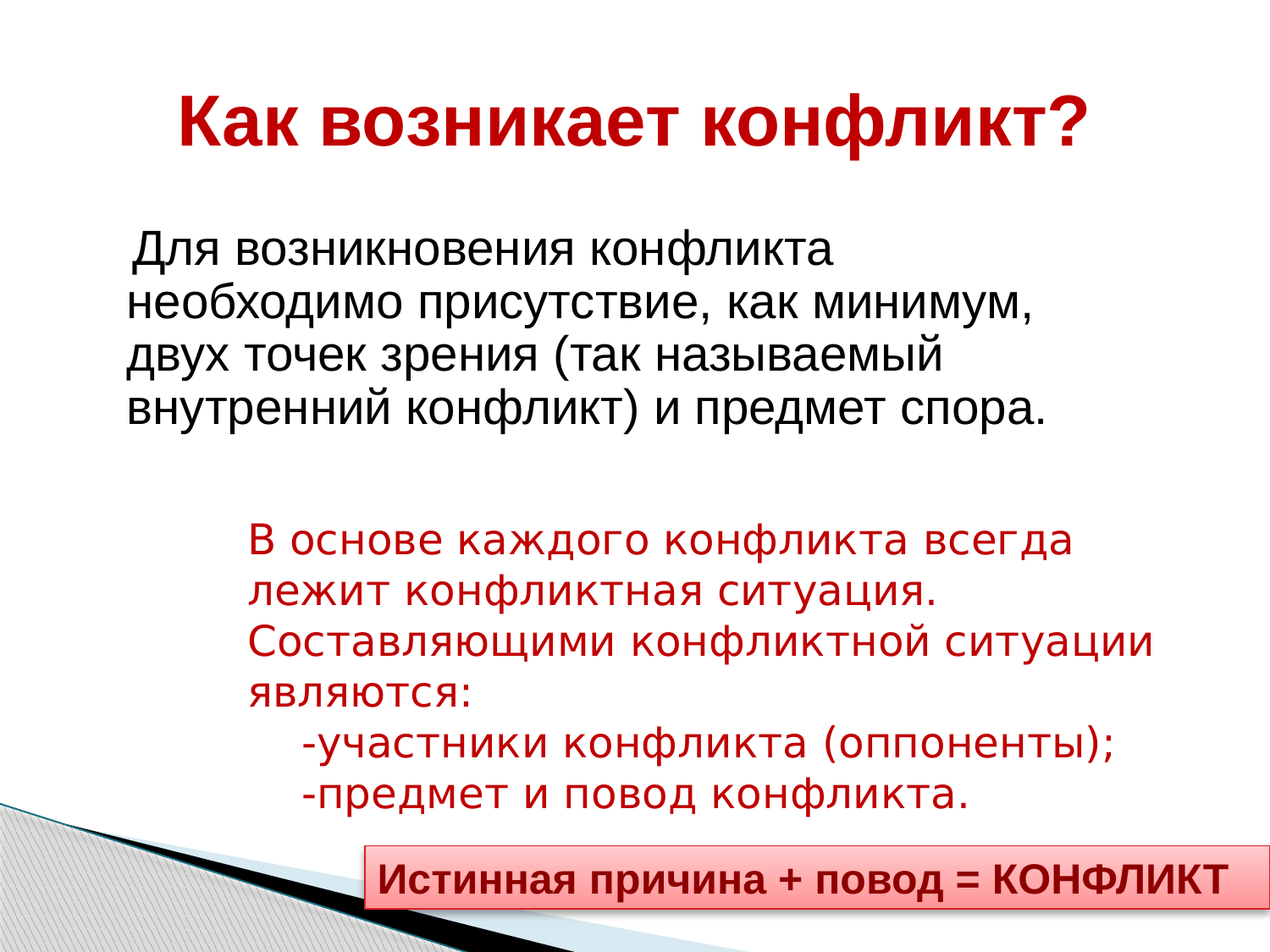

# Как возникает конфликт?
   Для возникновения конфликта необходимо присутствие, как минимум, двух точек зрения (так называемый внутренний конфликт) и предмет спора.
В основе каждого конфликта всегда лежит конфликтная ситуация.
Составляющими конфликтной ситуации являются:
    -участники конфликта (оппоненты);
    -предмет и повод конфликта.
Истинная причина + повод = КОНФЛИКТ